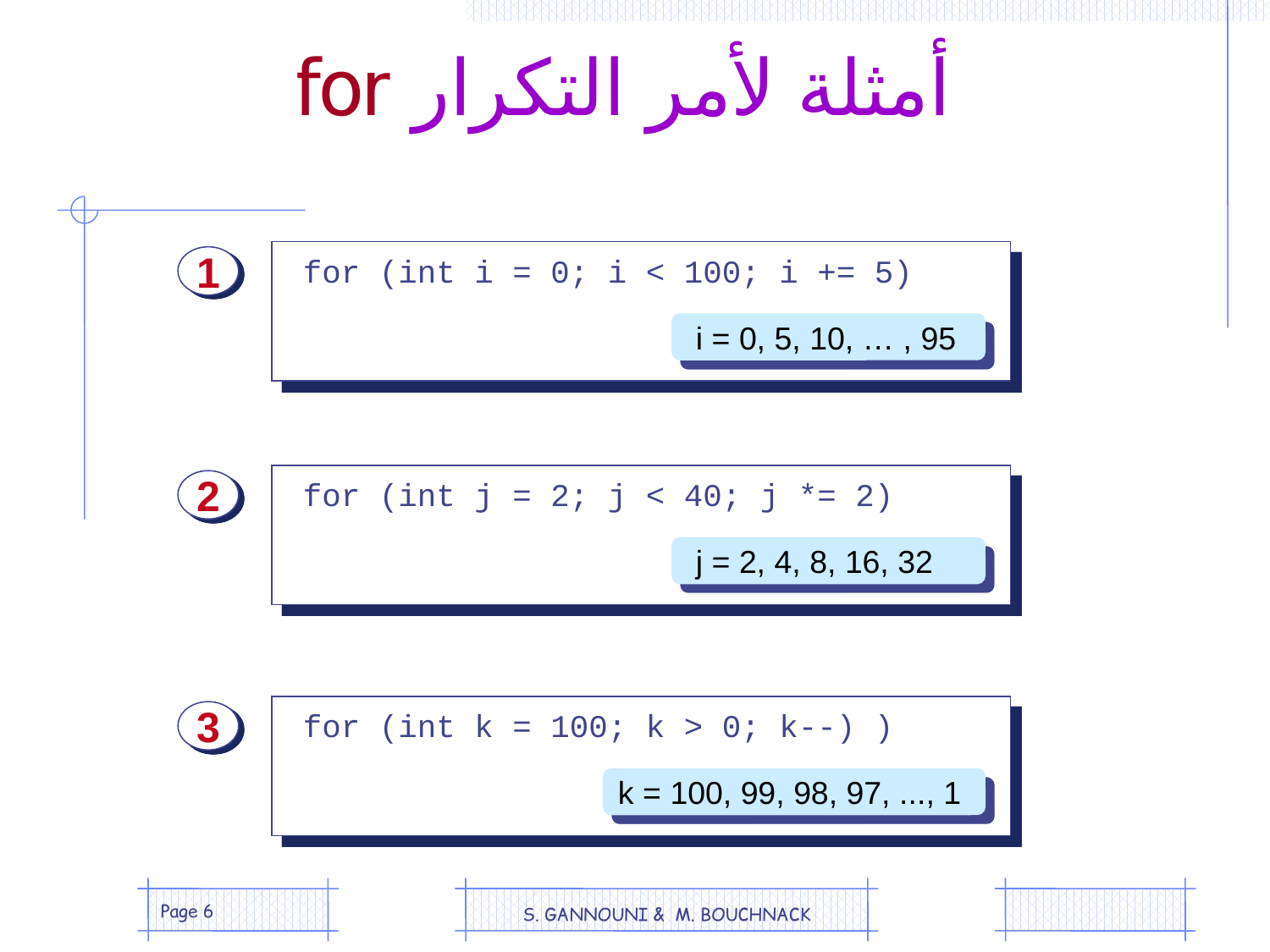

# أمثلة لأمر التكرار for

for (int i = 0; i < 100; i += 5)
1
 i = 0, 5, 10, … , 95

for (int j = 2; j < 40; j *= 2)
2
 j = 2, 4, 8, 16, 32

for (int k = 100; k > 0; k--) )
3
k = 100, 99, 98, 97, ..., 1
Page 6
S. GANNOUNI &  M. BOUCHNACK